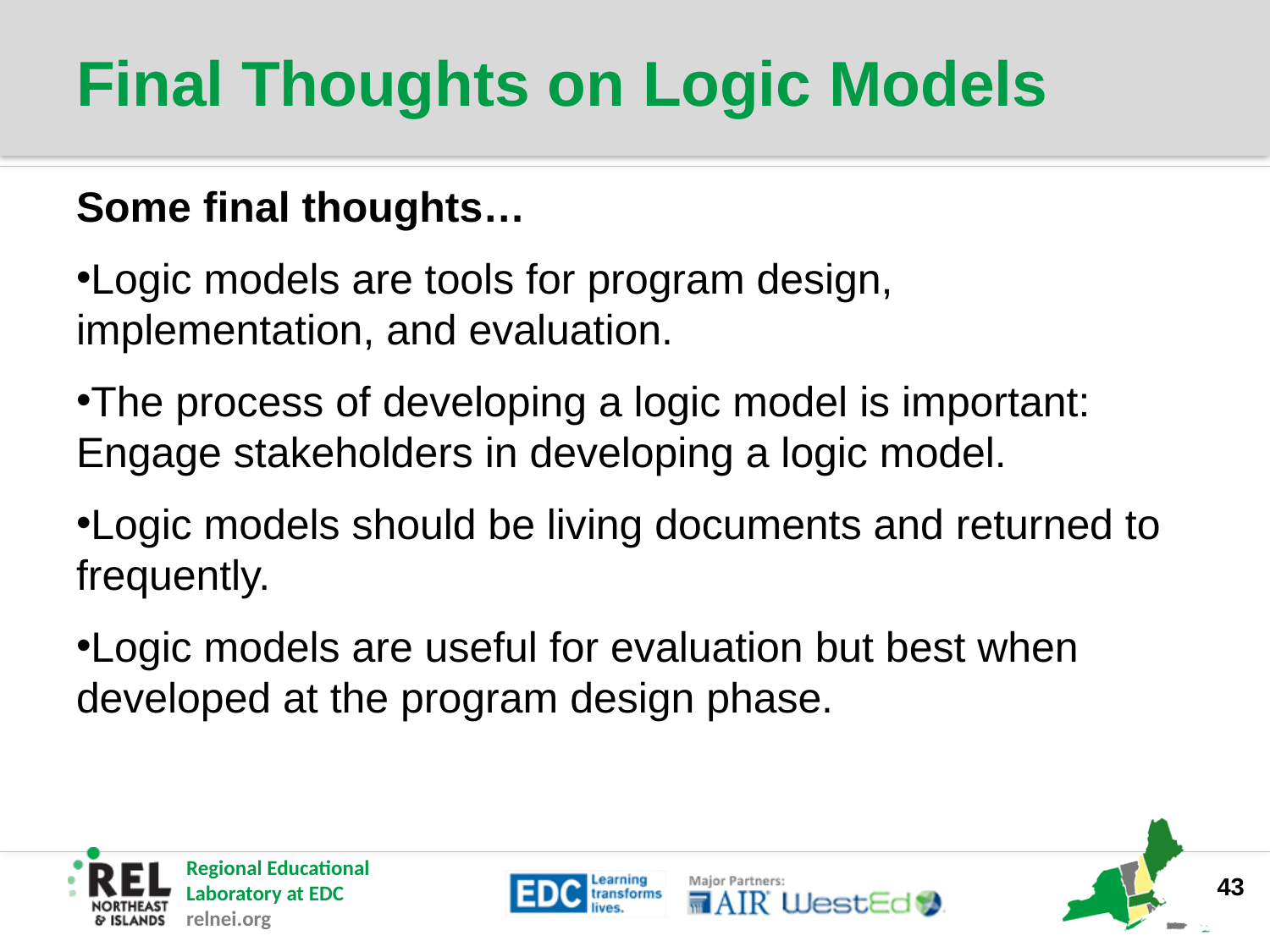

# Final Thoughts on Logic Models
Some final thoughts…
Logic models are tools for program design, implementation, and evaluation.
The process of developing a logic model is important: Engage stakeholders in developing a logic model.
Logic models should be living documents and returned to frequently.
Logic models are useful for evaluation but best when developed at the program design phase.

43